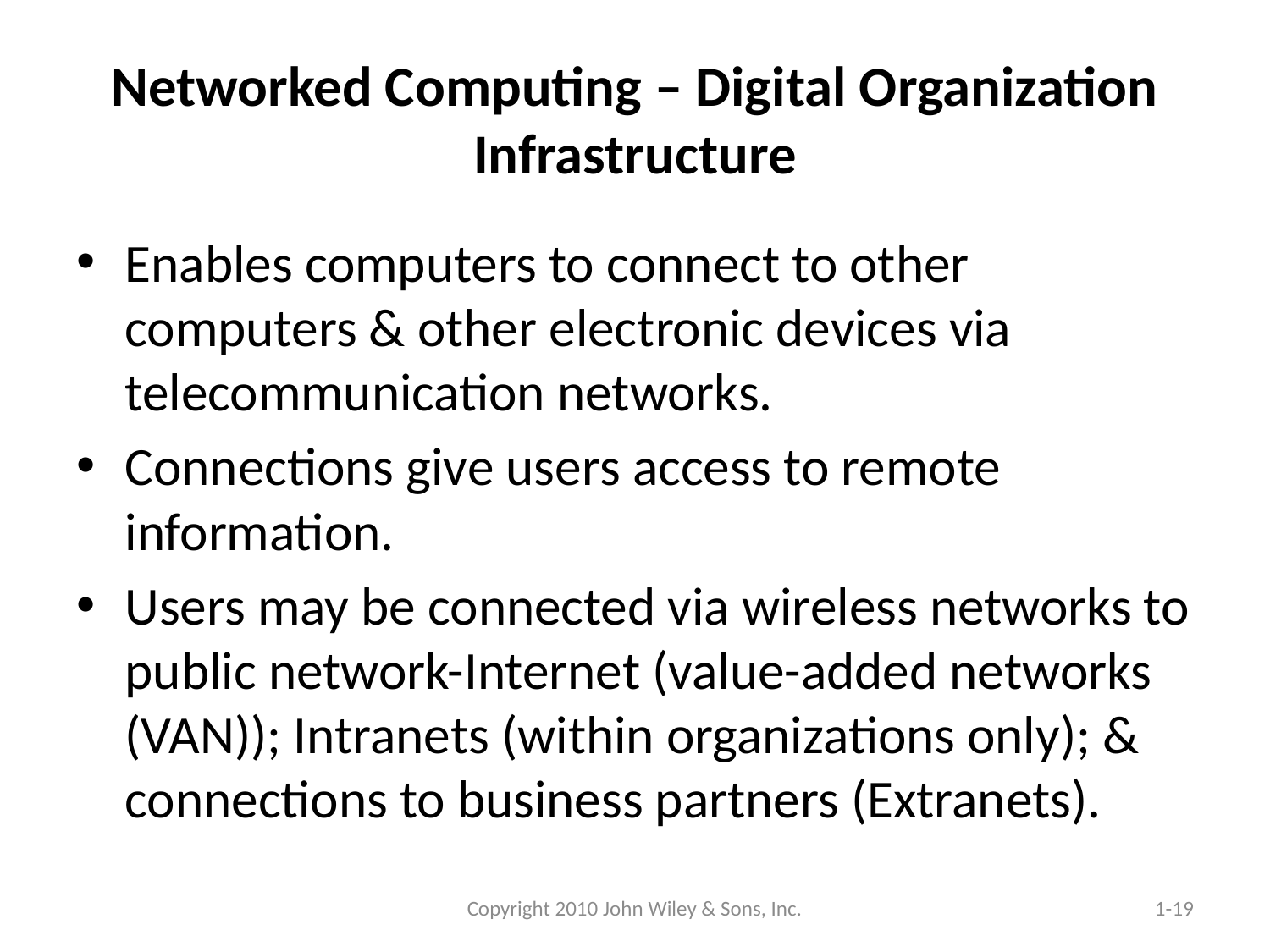

# Networked Computing – Digital Organization Infrastructure
Enables computers to connect to other computers & other electronic devices via telecommunication networks.
Connections give users access to remote information.
Users may be connected via wireless networks to public network-Internet (value-added networks (VAN)); Intranets (within organizations only); & connections to business partners (Extranets).
Copyright 2010 John Wiley & Sons, Inc.
1-19